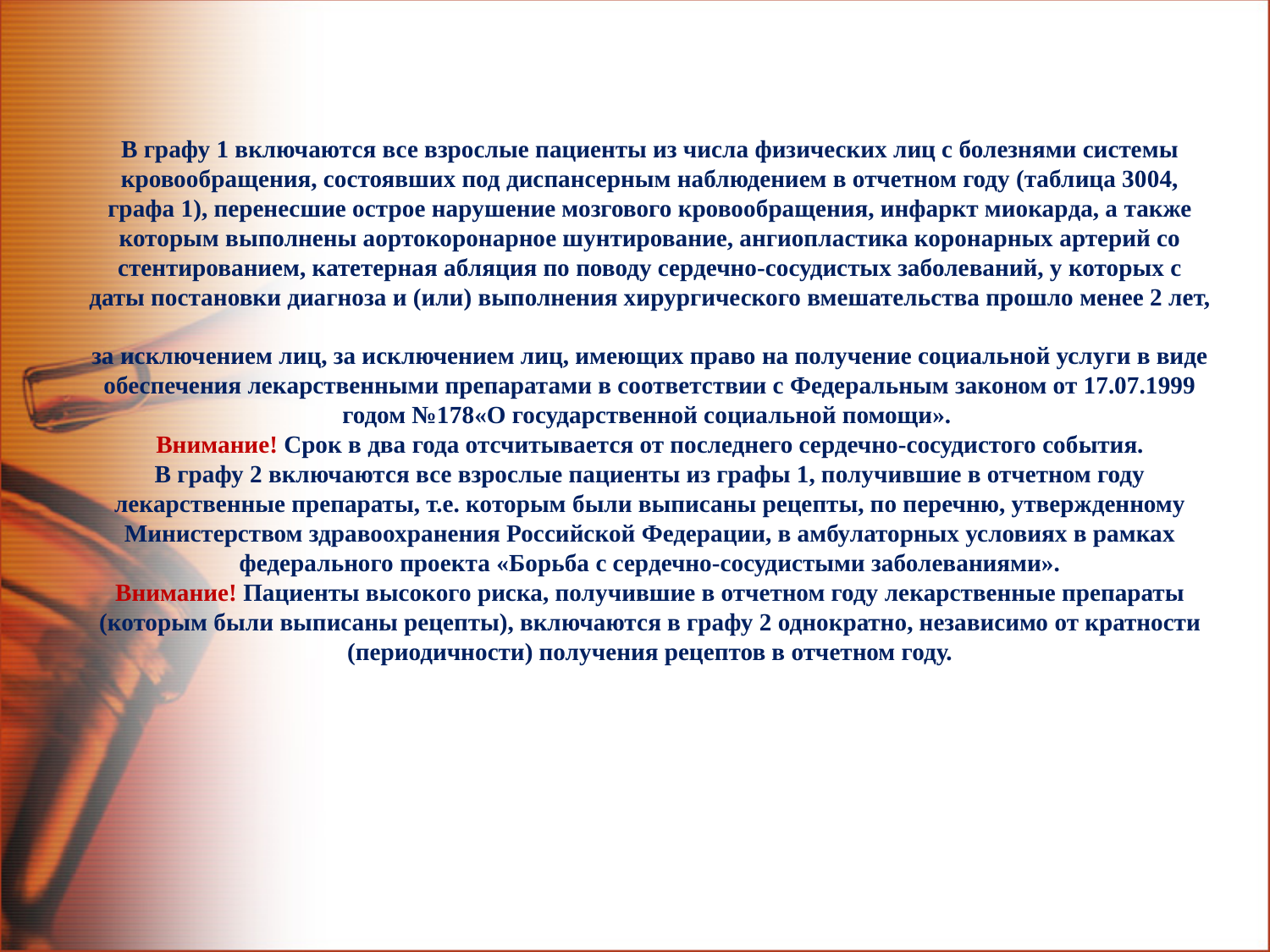

В графу 1 включаются все взрослые пациенты из числа физических лиц с болезнями системы кровообращения, состоявших под диспансерным наблюдением в отчетном году (таблица 3004, графа 1), перенесшие острое нарушение мозгового кровообращения, инфаркт миокарда, а также которым выполнены аортокоронарное шунтирование, ангиопластика коронарных артерий со стентированием, катетерная абляция по поводу сердечно-сосудистых заболеваний, у которых с даты постановки диагноза и (или) выполнения хирургического вмешательства прошло менее 2 лет,
за исключением лиц, за исключением лиц, имеющих право на получение социальной услуги в виде обеспечения лекарственными препаратами в соответствии с Федеральным законом от 17.07.1999 годом №178«О государственной социальной помощи».
Внимание! Срок в два года отсчитывается от последнего сердечно-сосудистого события.
В графу 2 включаются все взрослые пациенты из графы 1, получившие в отчетном году лекарственные препараты, т.е. которым были выписаны рецепты, по перечню, утвержденному Министерством здравоохранения Российской Федерации, в амбулаторных условиях в рамках федерального проекта «Борьба с сердечно-сосудистыми заболеваниями».
Внимание! Пациенты высокого риска, получившие в отчетном году лекарственные препараты (которым были выписаны рецепты), включаются в графу 2 однократно, независимо от кратности (периодичности) получения рецептов в отчетном году.